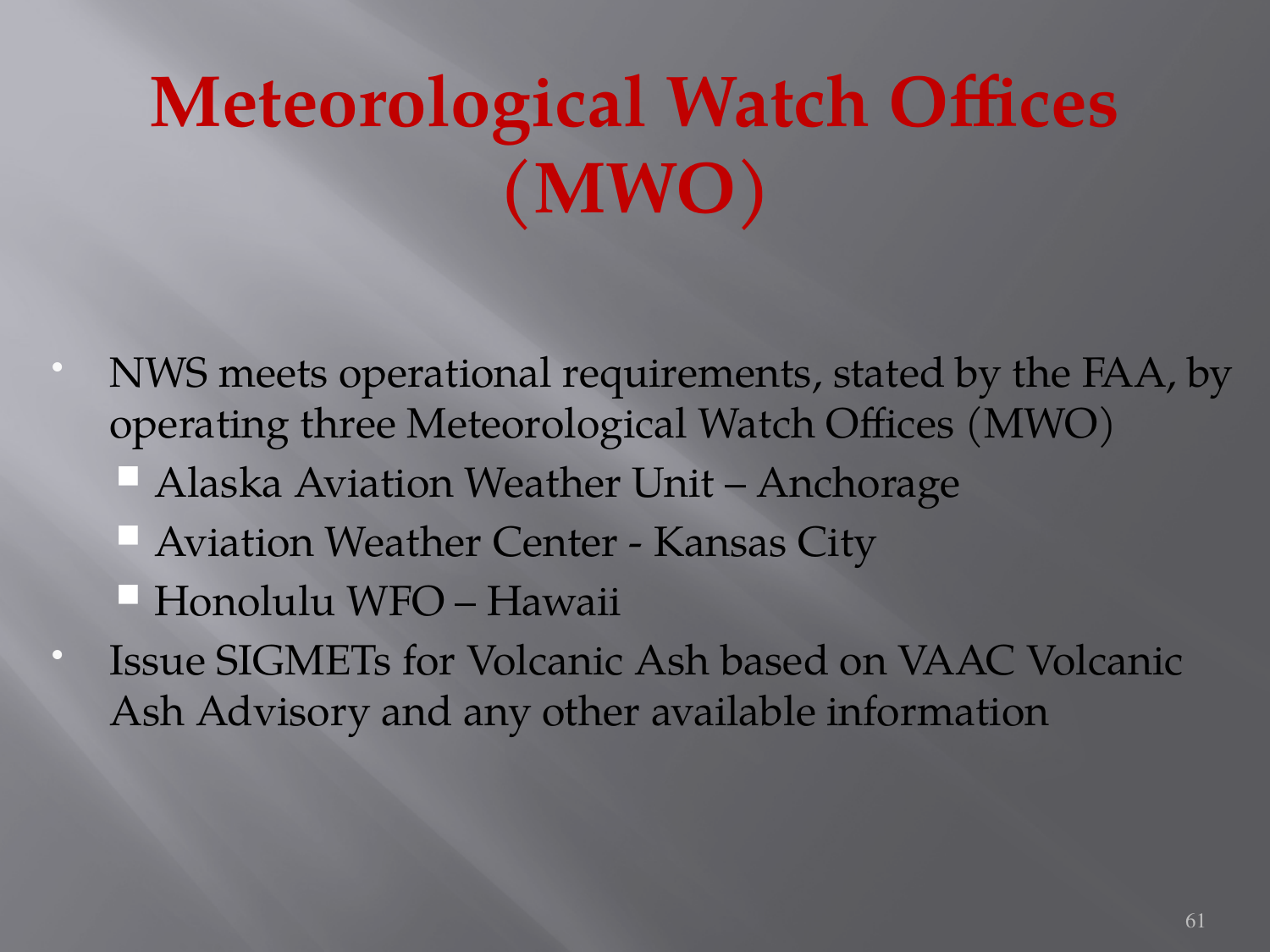

# Meteorological Watch Offices (MWO)
NWS meets operational requirements, stated by the FAA, by operating three Meteorological Watch Offices (MWO)
Alaska Aviation Weather Unit – Anchorage
Aviation Weather Center - Kansas City
Honolulu WFO – Hawaii
Issue SIGMETs for Volcanic Ash based on VAAC Volcanic Ash Advisory and any other available information
61